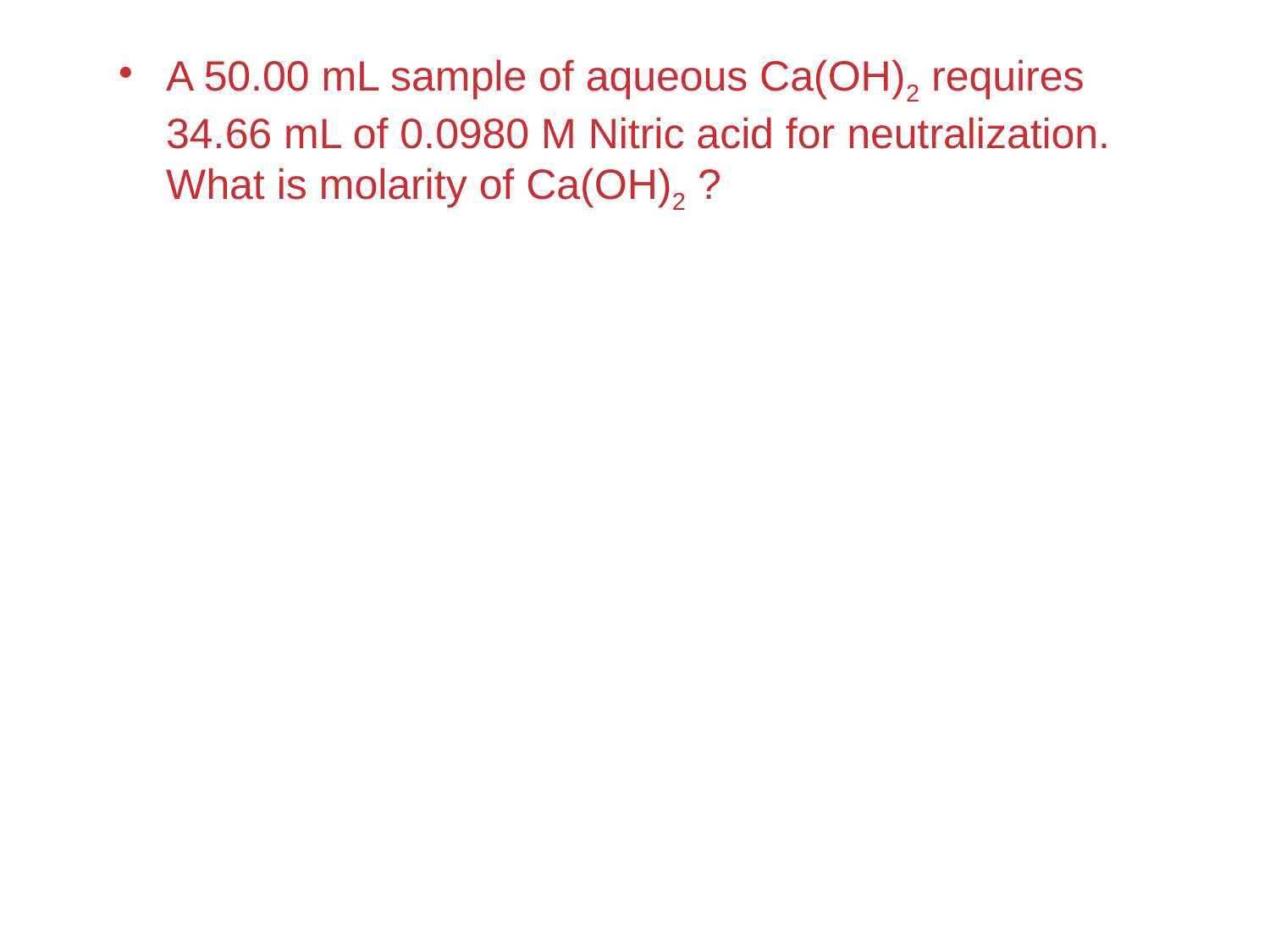

#
A 50.00 mL sample of aqueous Ca(OH)2 requires 34.66 mL of 0.0980 M Nitric acid for neutralization. What is molarity of Ca(OH)2 ?